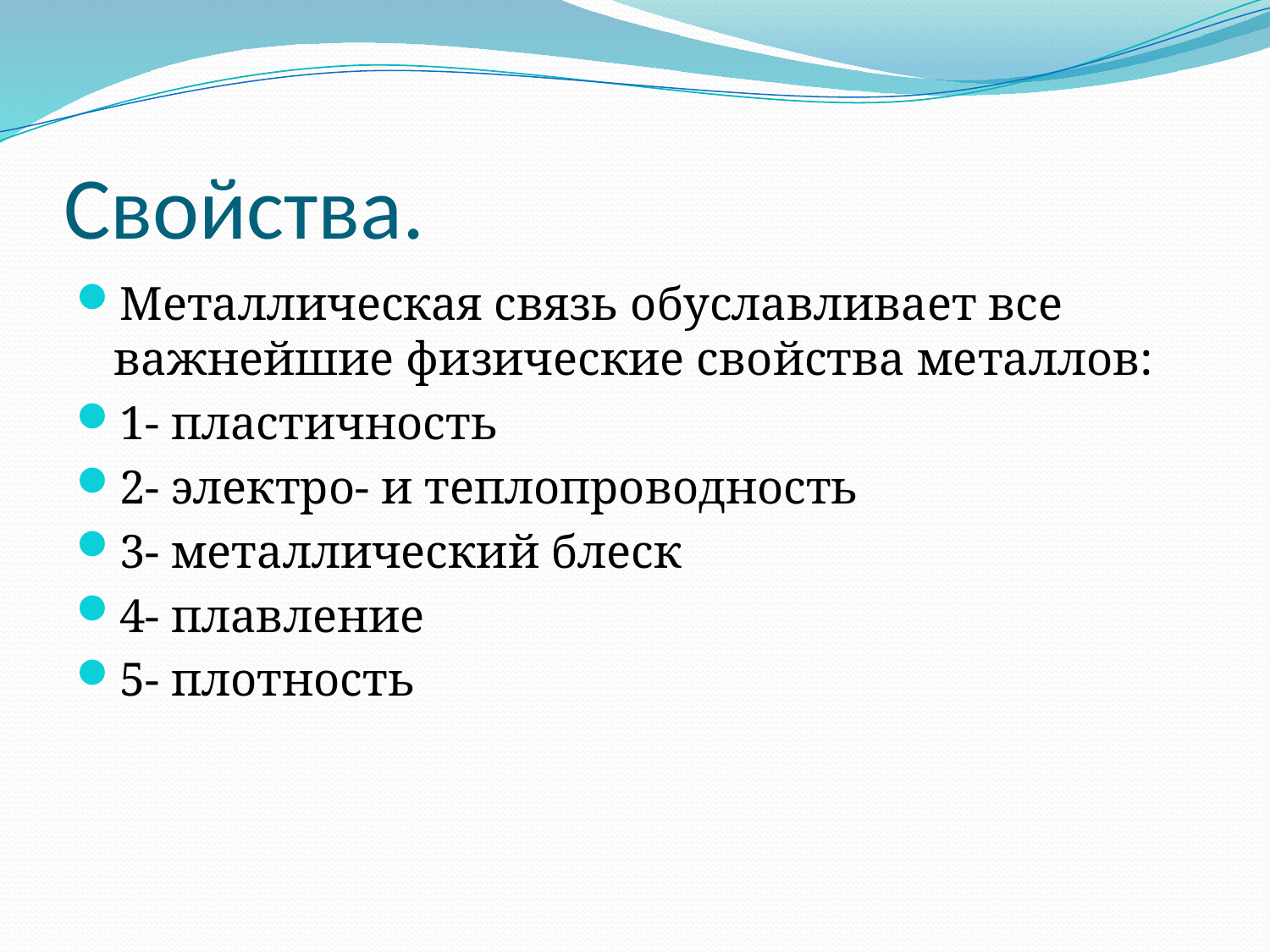

# Свойства.
Металлическая связь обуславливает все важнейшие физические свойства металлов:
1- пластичность
2- электро- и теплопроводность
3- металлический блеск
4- плавление
5- плотность